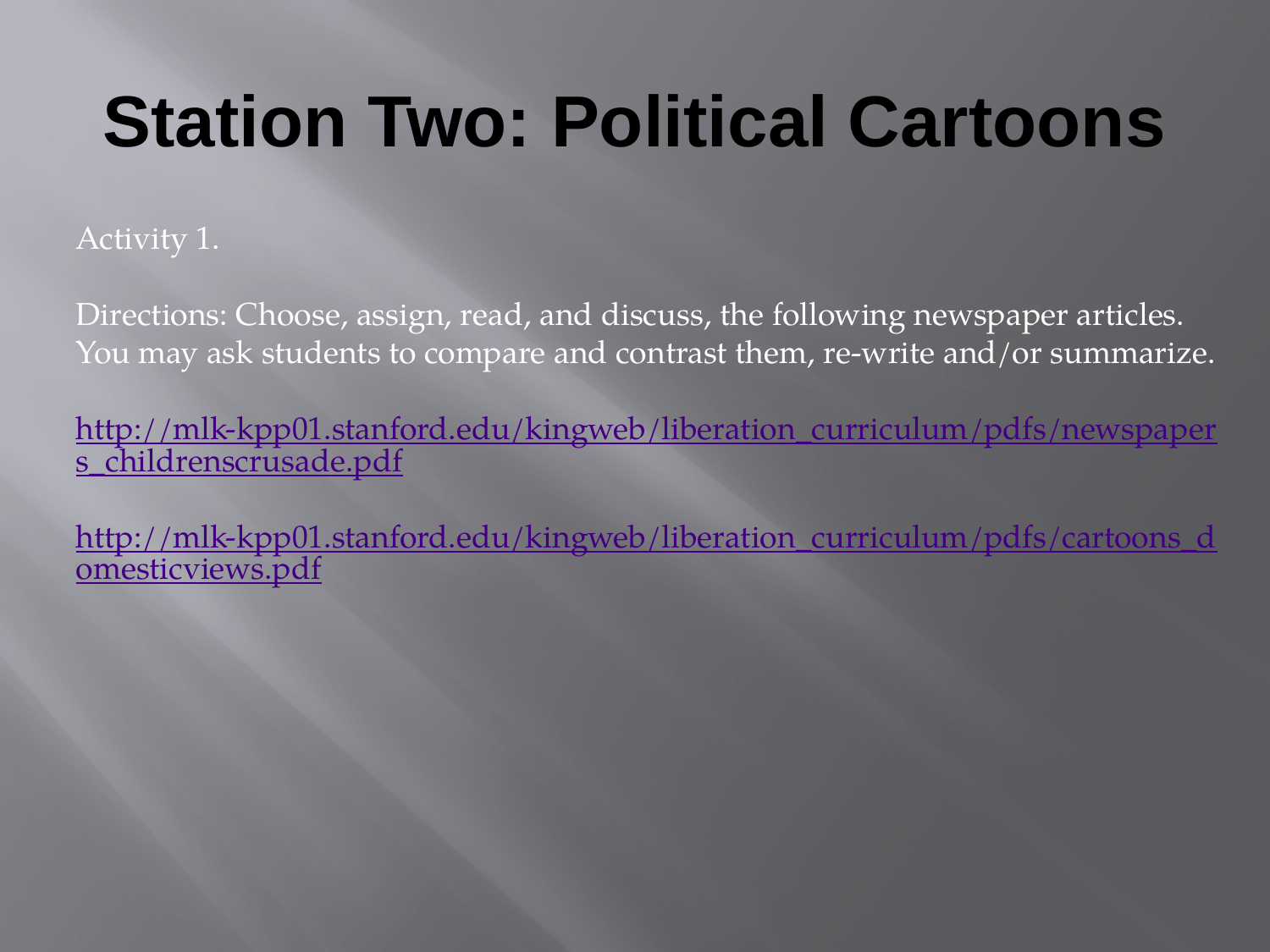

# Station Two: Political Cartoons
Activity 1.

Directions: Choose, assign, read, and discuss, the following newspaper articles.  You may ask students to compare and contrast them, re-write and/or summarize.

http://mlk-kpp01.stanford.edu/kingweb/liberation_curriculum/pdfs/newspapers_childrenscrusade.pdf

http://mlk-kpp01.stanford.edu/kingweb/liberation_curriculum/pdfs/cartoons_domesticviews.pdf